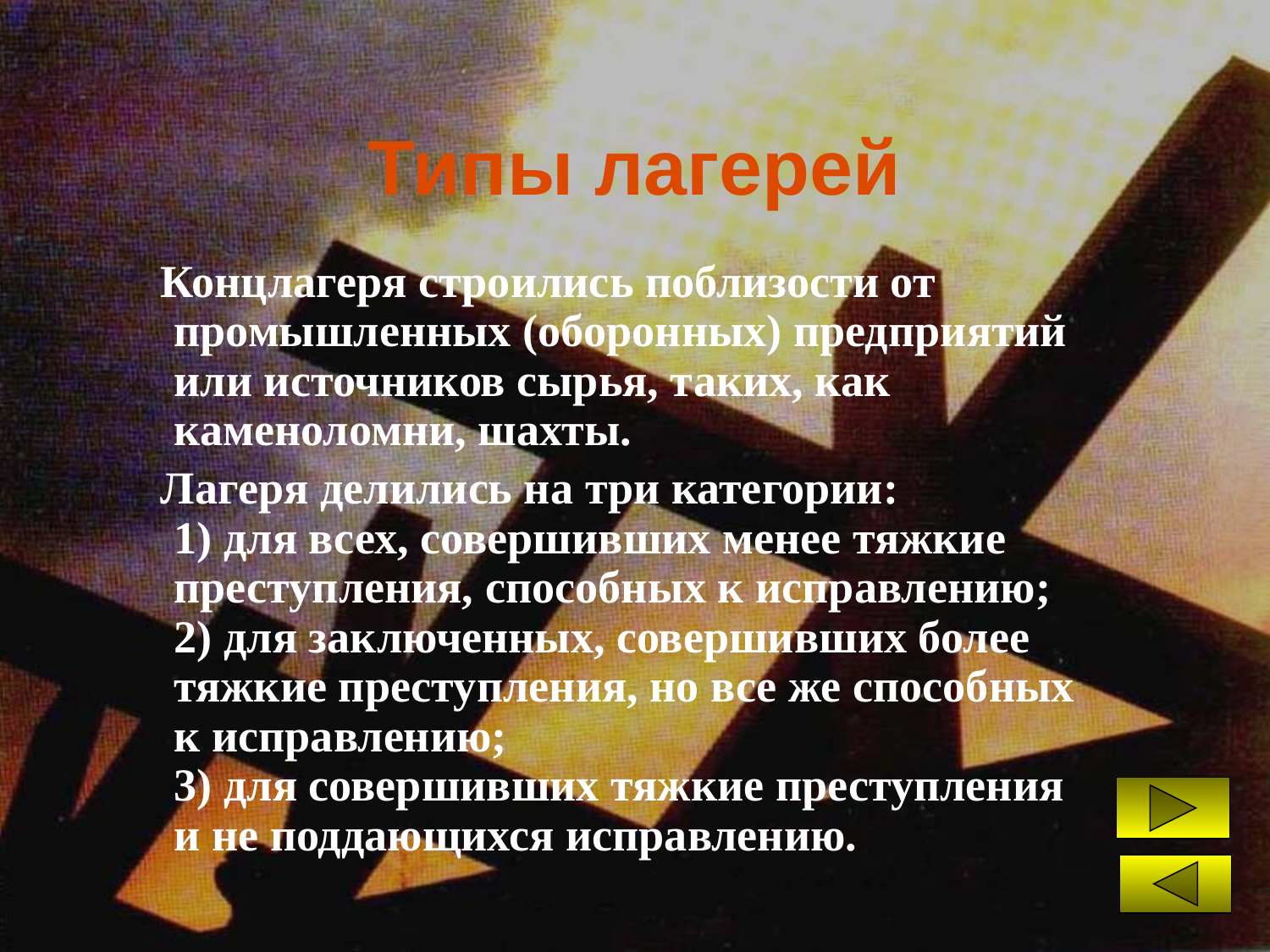

# Типы лагерей
   Концлагеря строились поблизости от промышленных (оборонных) предприятий или источников сырья, таких, как каменоломни, шахты.
   Лагеря делились на три категории:
1) для всех, совершивших менее тяжкие преступления, способных к исправлению;
2) для заключенных, совершивших более тяжкие преступления, но все же способных к исправлению;
3) для совершивших тяжкие преступления и не поддающихся исправлению.